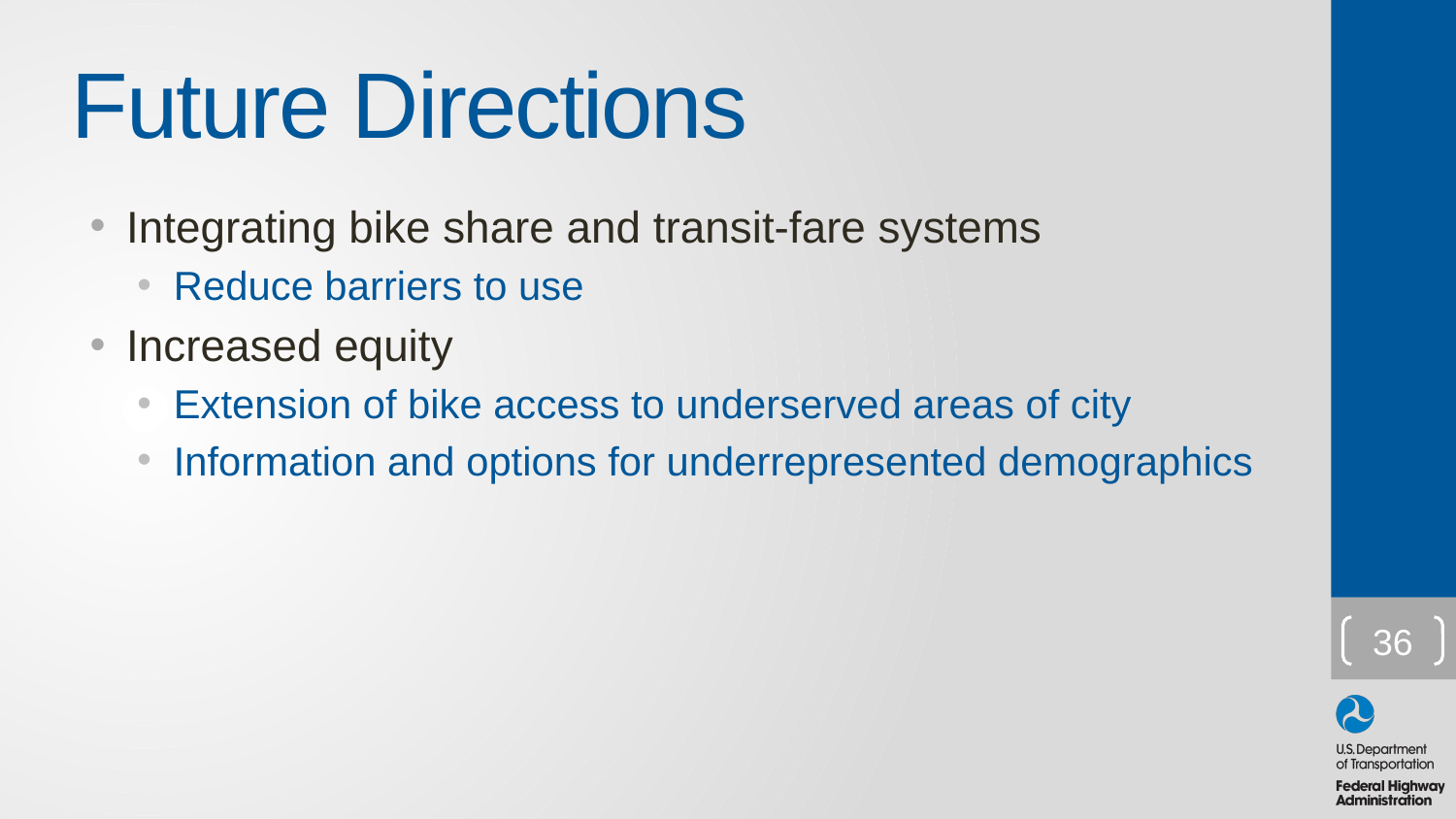

# Future Directions
Integrating bike share and transit-fare systems
Reduce barriers to use
Increased equity
Extension of bike access to underserved areas of city
Information and options for underrepresented demographics

36